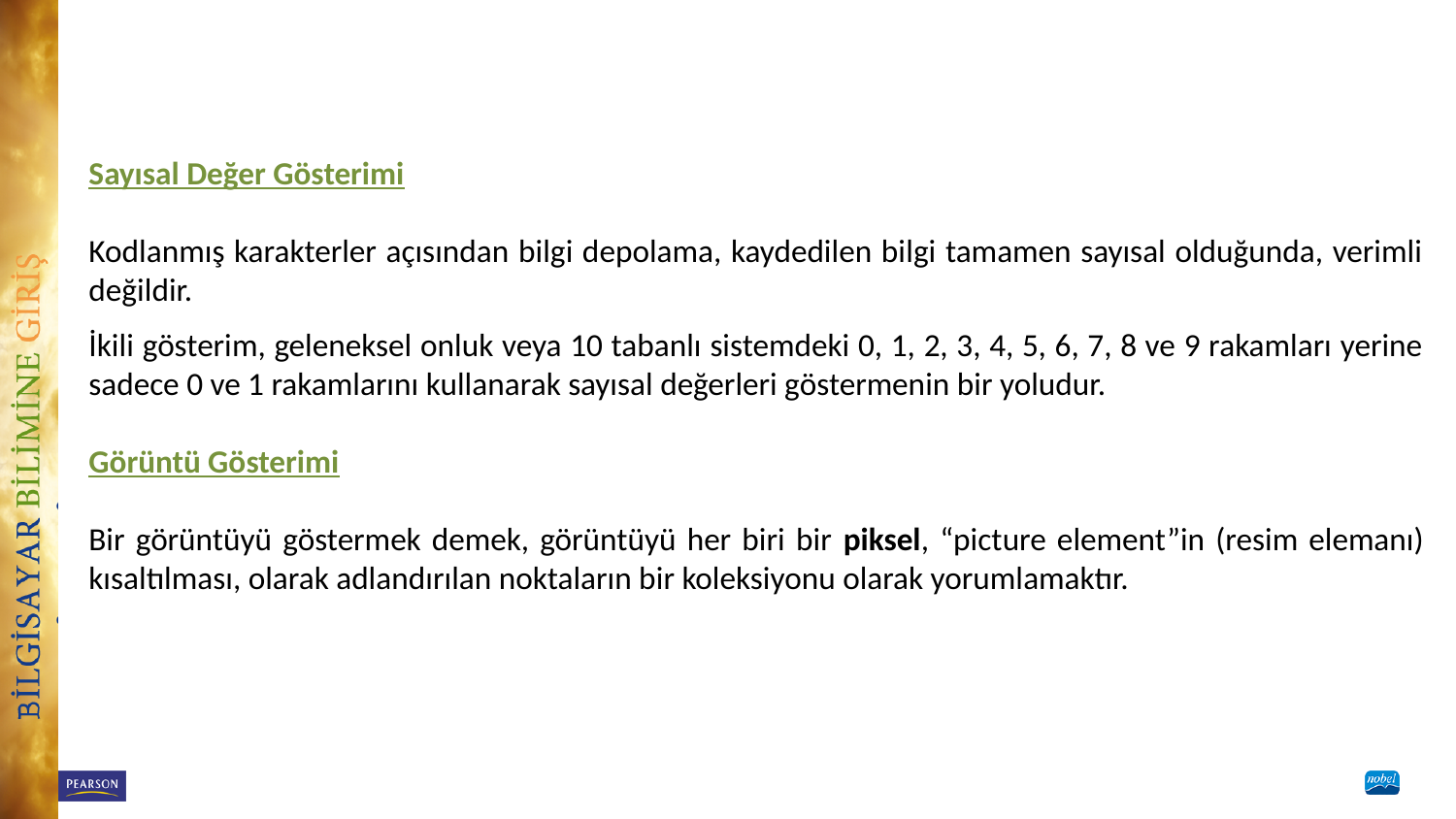

Sayısal Değer Gösterimi

Kodlanmış karakterler açısından bilgi depolama, kaydedilen bilgi tamamen sayısal olduğunda, verimli değildir.

İkili gösterim, geleneksel onluk veya 10 tabanlı sistemdeki 0, 1, 2, 3, 4, 5, 6, 7, 8 ve 9 rakamları yerine sadece 0 ve 1 rakamlarını kullanarak sayısal değerleri göstermenin bir yoludur.

Görüntü Gösterimi

Bir görüntüyü göstermek demek, görüntüyü her biri bir piksel, “picture element”in (resim elemanı) kısaltılması, olarak adlandırılan noktaların bir koleksiyonu olarak yorumlamaktır.